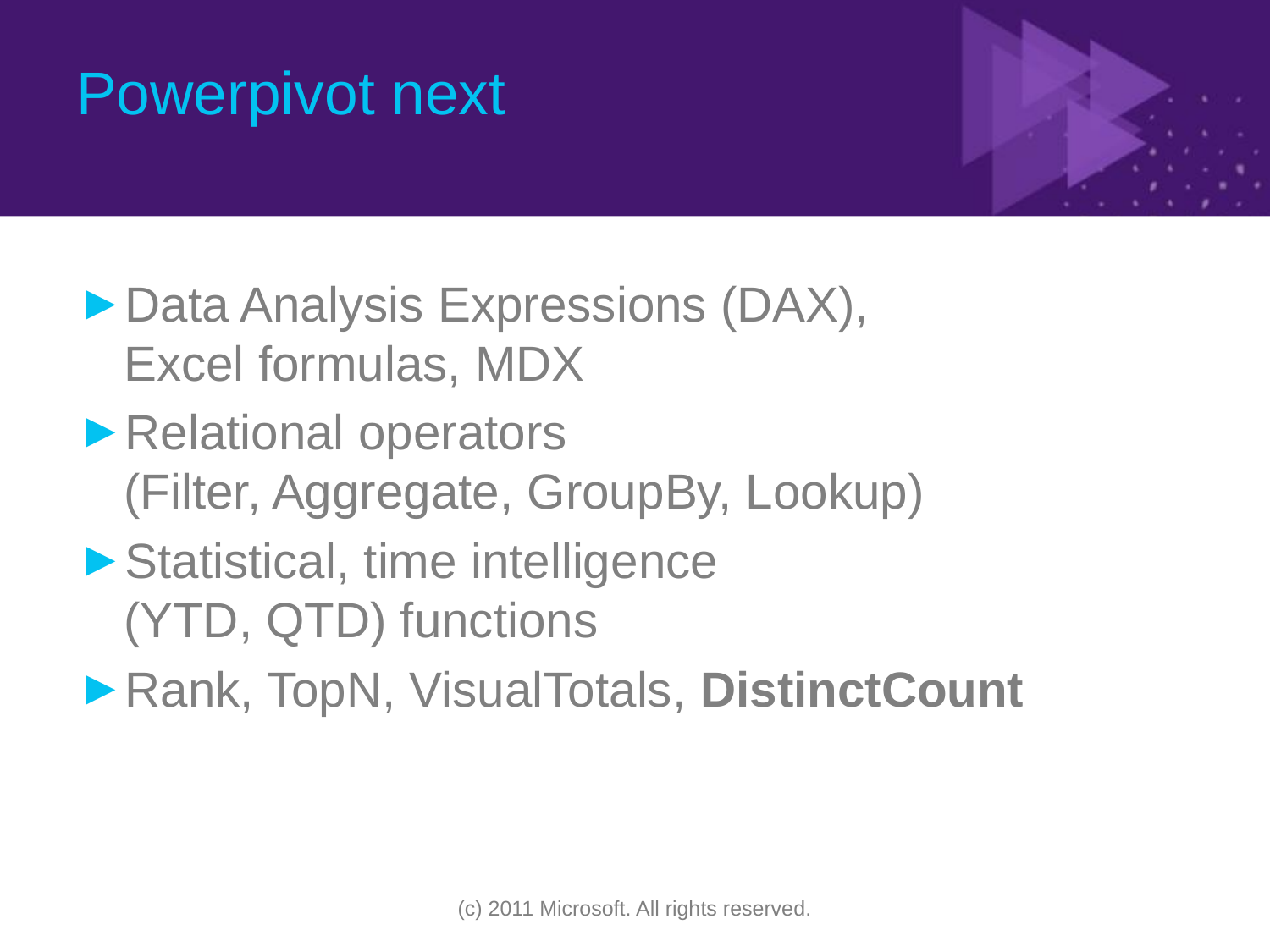

# Powerpivot next
Data Analysis Expressions (DAX),
Excel formulas, MDX
Relational operators
(Filter, Aggregate, GroupBy, Lookup)
Statistical, time intelligence
(YTD, QTD) functions
Rank, TopN, VisualTotals, DistinctCount

(c) 2011 Microsoft. All rights reserved.